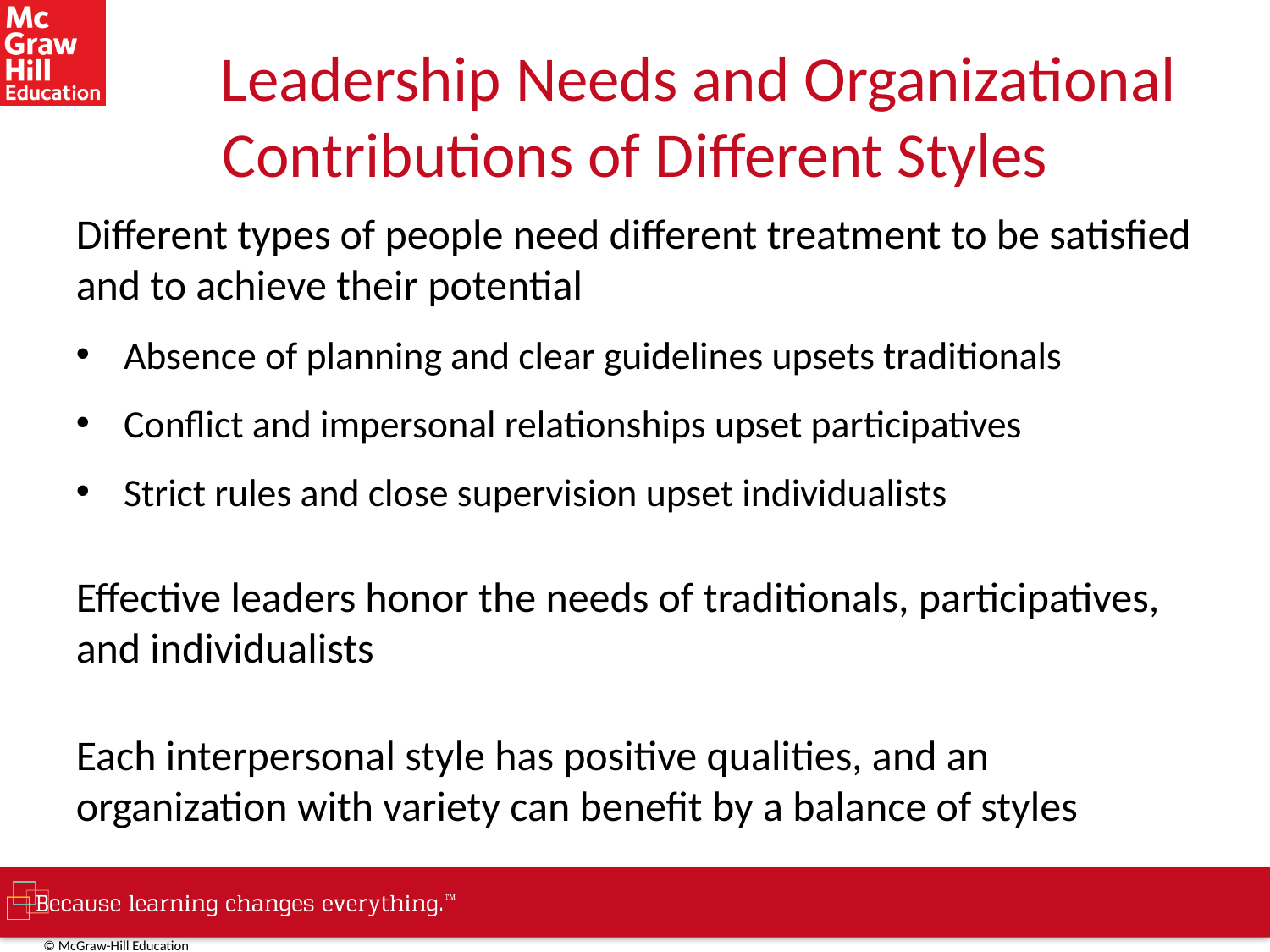

# Leadership Needs and Organizational Contributions of Different Styles
Different types of people need different treatment to be satisfied and to achieve their potential
Absence of planning and clear guidelines upsets traditionals
Conflict and impersonal relationships upset participatives
Strict rules and close supervision upset individualists

Effective leaders honor the needs of traditionals, participatives, and individualists

Each interpersonal style has positive qualities, and an organization with variety can benefit by a balance of styles